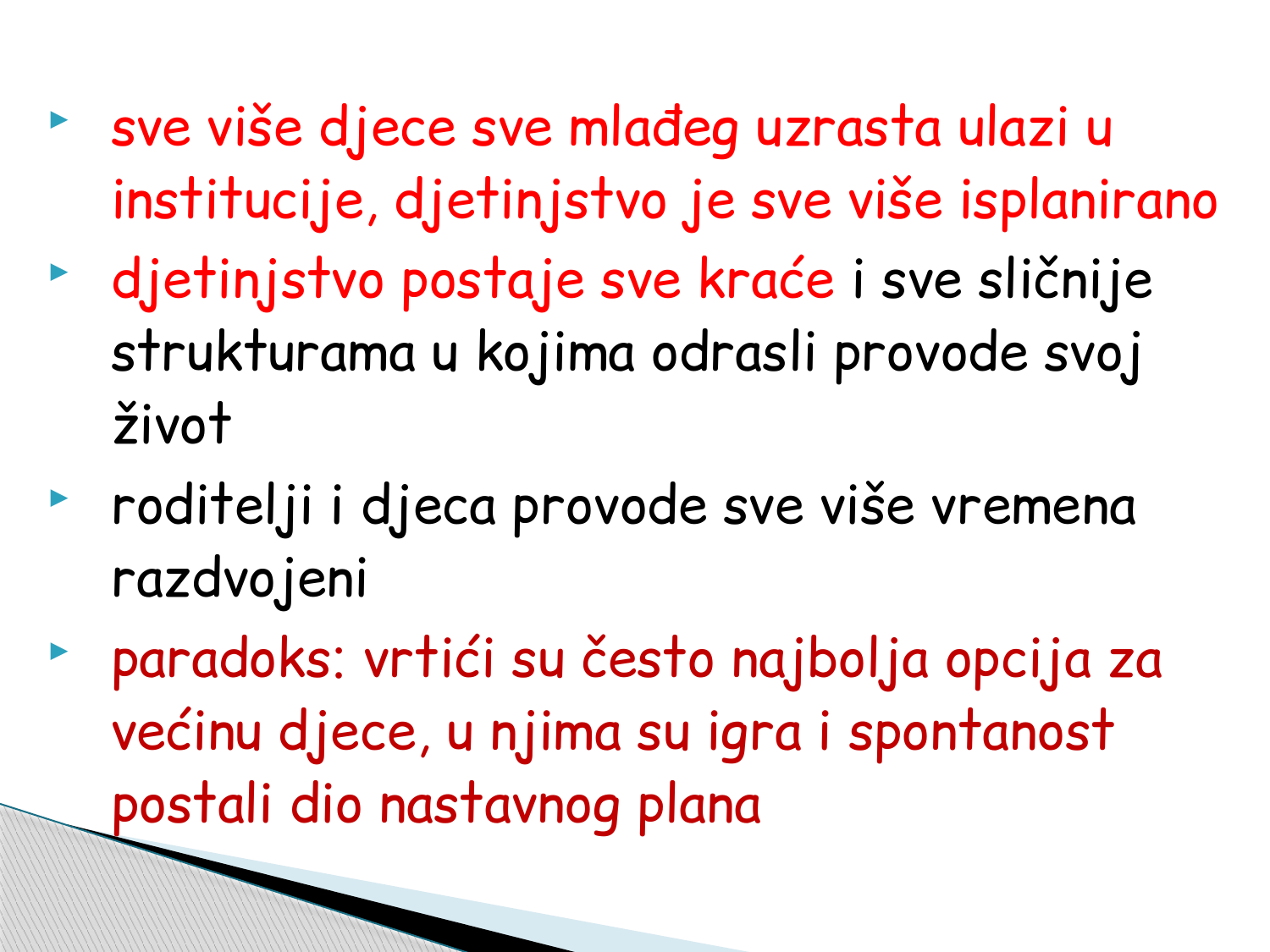

sve više djece sve mlađeg uzrasta ulazi u institucije, djetinjstvo je sve više isplanirano
djetinjstvo postaje sve kraće i sve sličnije strukturama u kojima odrasli provode svoj život
roditelji i djeca pro­vode sve više vreme­na razdvojeni
paradoks: vrtići su često najbolja opcija za većinu djece, u njima su igra i spontanost postali dio nastavnog plana